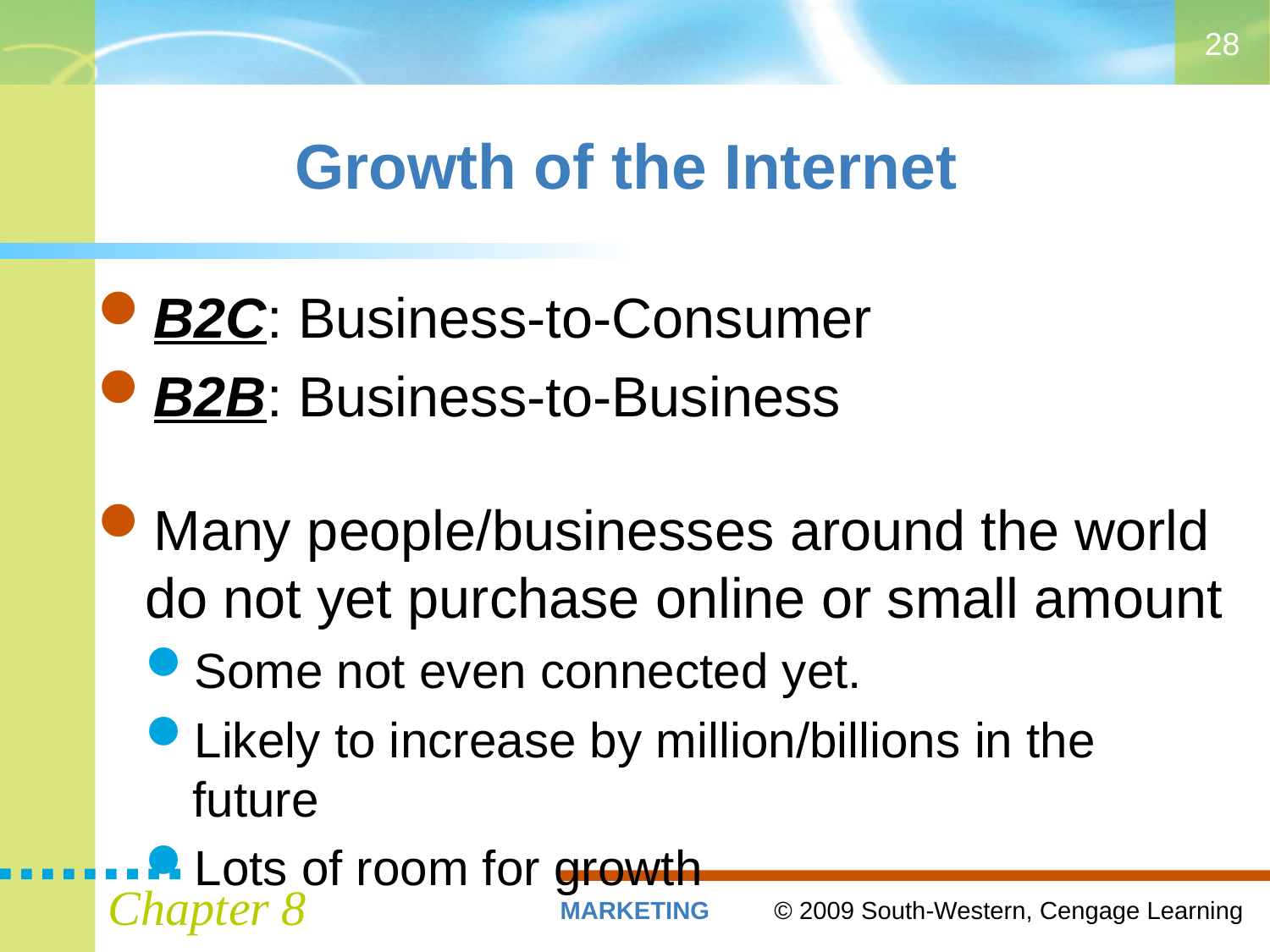

28
# Growth of the Internet
B2C: Business-to-Consumer
B2B: Business-to-Business

Many people/businesses around the world do not yet purchase online or small amount
Some not even connected yet.
Likely to increase by million/billions in the future
Lots of room for growth
Chapter 8